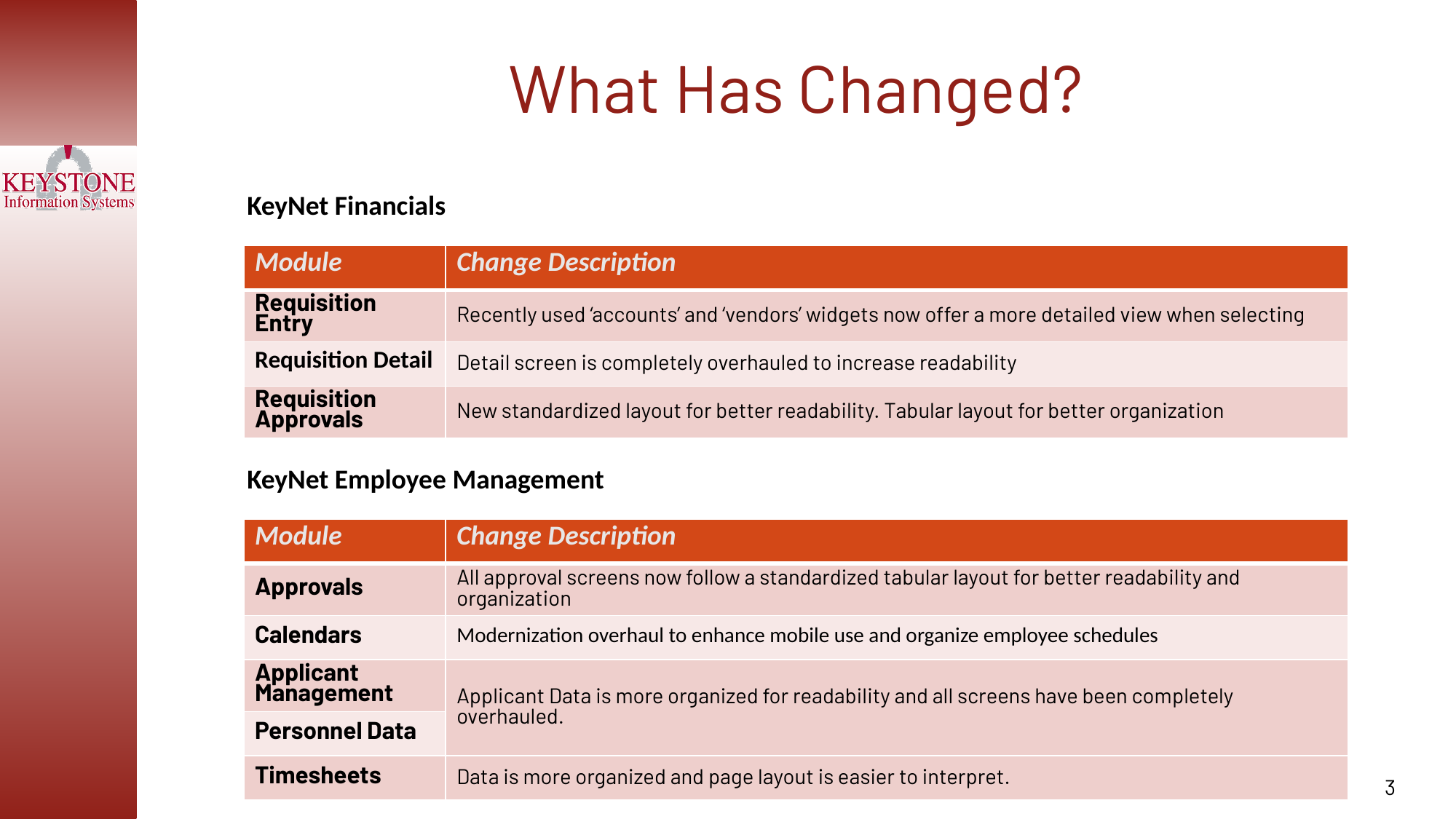

What Has Changed?
KeyNet Financials
| Module | Change Description |
| --- | --- |
| Requisition Entry | Recently used ‘accounts’ and ‘vendors’ widgets now offer a more detailed view when selecting |
| Requisition Detail | Detail screen is completely overhauled to increase readability |
| Requisition Approvals | New standardized layout for better readability. Tabular layout for better organization |
KeyNet Employee Management
| Module | Change Description |
| --- | --- |
| Approvals | All approval screens now follow a standardized tabular layout for better readability and organization |
| Calendars | Modernization overhaul to enhance mobile use and organize employee schedules |
| Applicant Management | Applicant Data is more organized for readability and all screens have been completely overhauled. |
| Personnel Data |  |
| Timesheets | Data is more organized and page layout is easier to interpret. |
3